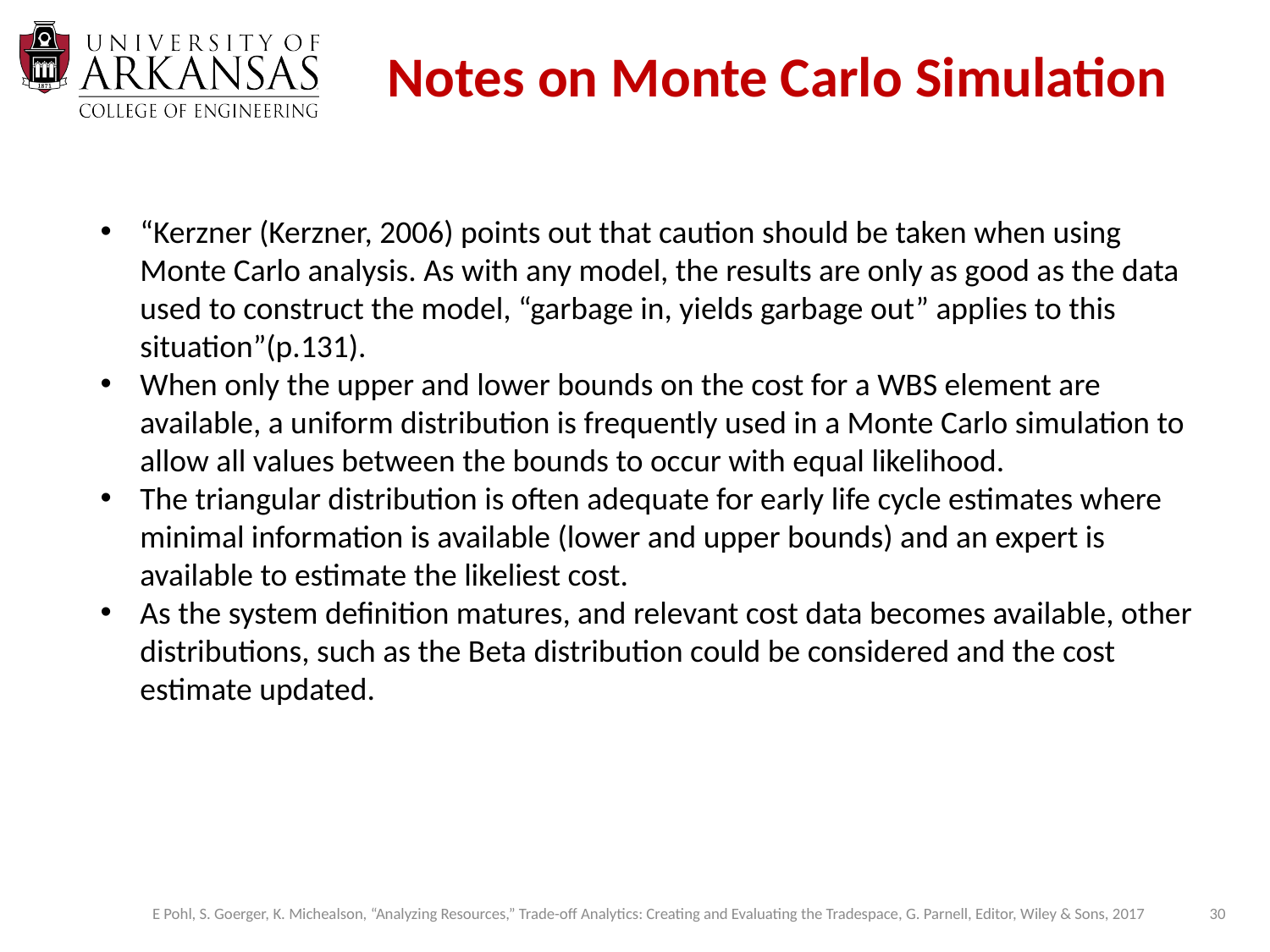

# Notes on Monte Carlo Simulation
“Kerzner (Kerzner, 2006) points out that caution should be taken when using Monte Carlo analysis. As with any model, the results are only as good as the data used to construct the model, “garbage in, yields garbage out” applies to this situation”(p.131).
When only the upper and lower bounds on the cost for a WBS element are available, a uniform distribution is frequently used in a Monte Carlo simulation to allow all values between the bounds to occur with equal likelihood.
The triangular distribution is often adequate for early life cycle estimates where minimal information is available (lower and upper bounds) and an expert is available to estimate the likeliest cost.
As the system definition matures, and relevant cost data becomes available, other distributions, such as the Beta distribution could be considered and the cost estimate updated.

30
E Pohl, S. Goerger, K. Michealson, “Analyzing Resources,” Trade-off Analytics: Creating and Evaluating the Tradespace, G. Parnell, Editor, Wiley & Sons, 2017